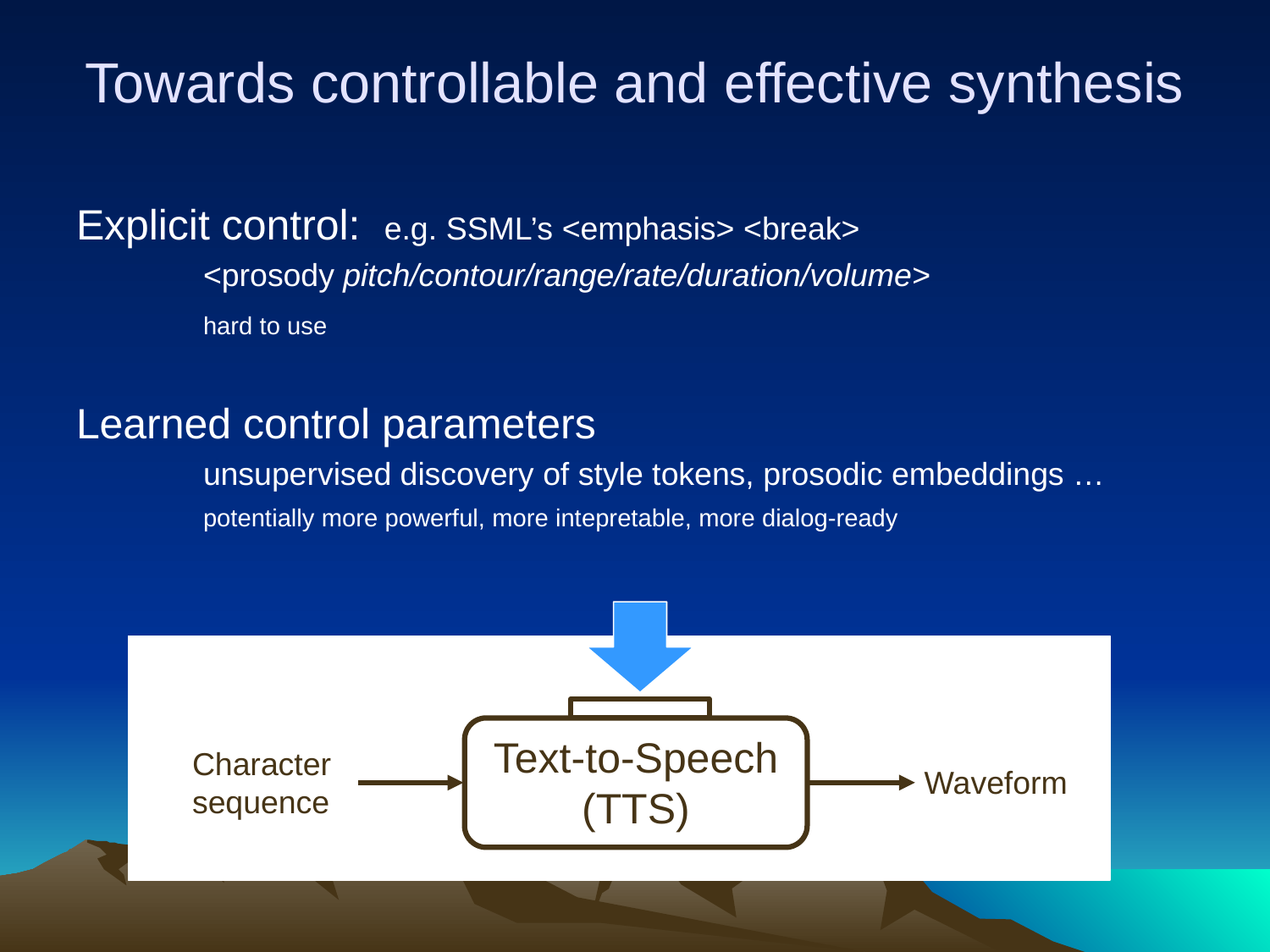

Towards controllable and effective synthesis
Explicit control:  e.g. SSML’s <emphasis> <break>
	<prosody pitch/contour/range/rate/duration/volume>
	hard to use

Learned control parameters
	unsupervised discovery of style tokens, prosodic embeddings …
	potentially more powerful, more intepretable, more dialog-ready

Text-to-Speech (TTS)
Character sequence
Waveform